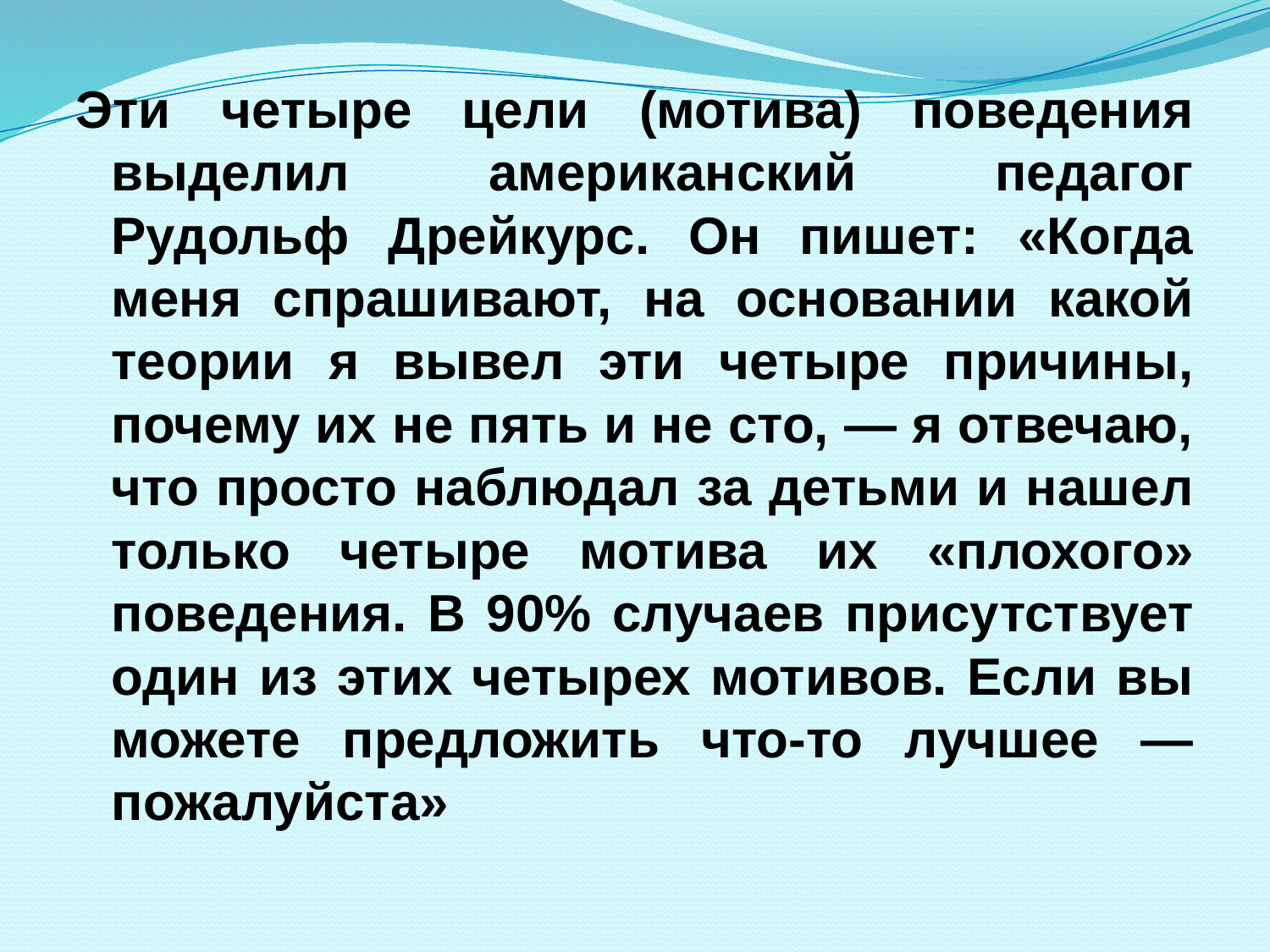

Эти четыре цели (мотива) поведения выделил американский педагог Рудольф Дрейкурс. Он пишет: «Когда меня спрашивают, на основании какой теории я вывел эти четыре причины, почему их не пять и не сто, — я отвечаю, что просто наблюдал за детьми и нашел только четыре мотива их «плохого» поведения. В 90% случаев присутствует один из этих четырех мотивов. Если вы можете предложить что-то лучшее — пожалуйста»
#